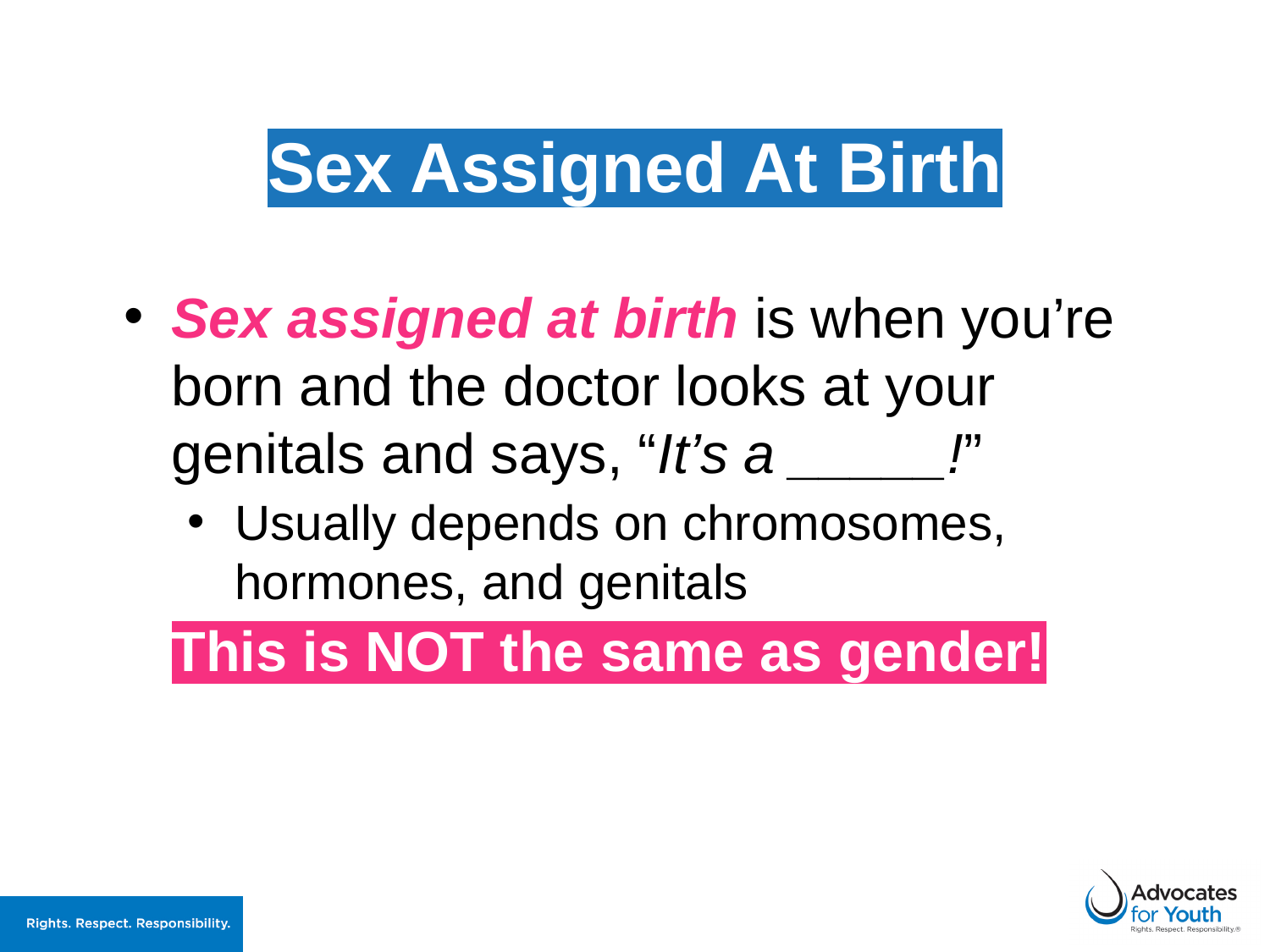

# Sex Assigned At Birth
Sex assigned at birth is when you’re born and the doctor looks at your genitals and says, “It’s a _____!”
Usually depends on chromosomes, hormones, and genitals
This is NOT the same as gender!